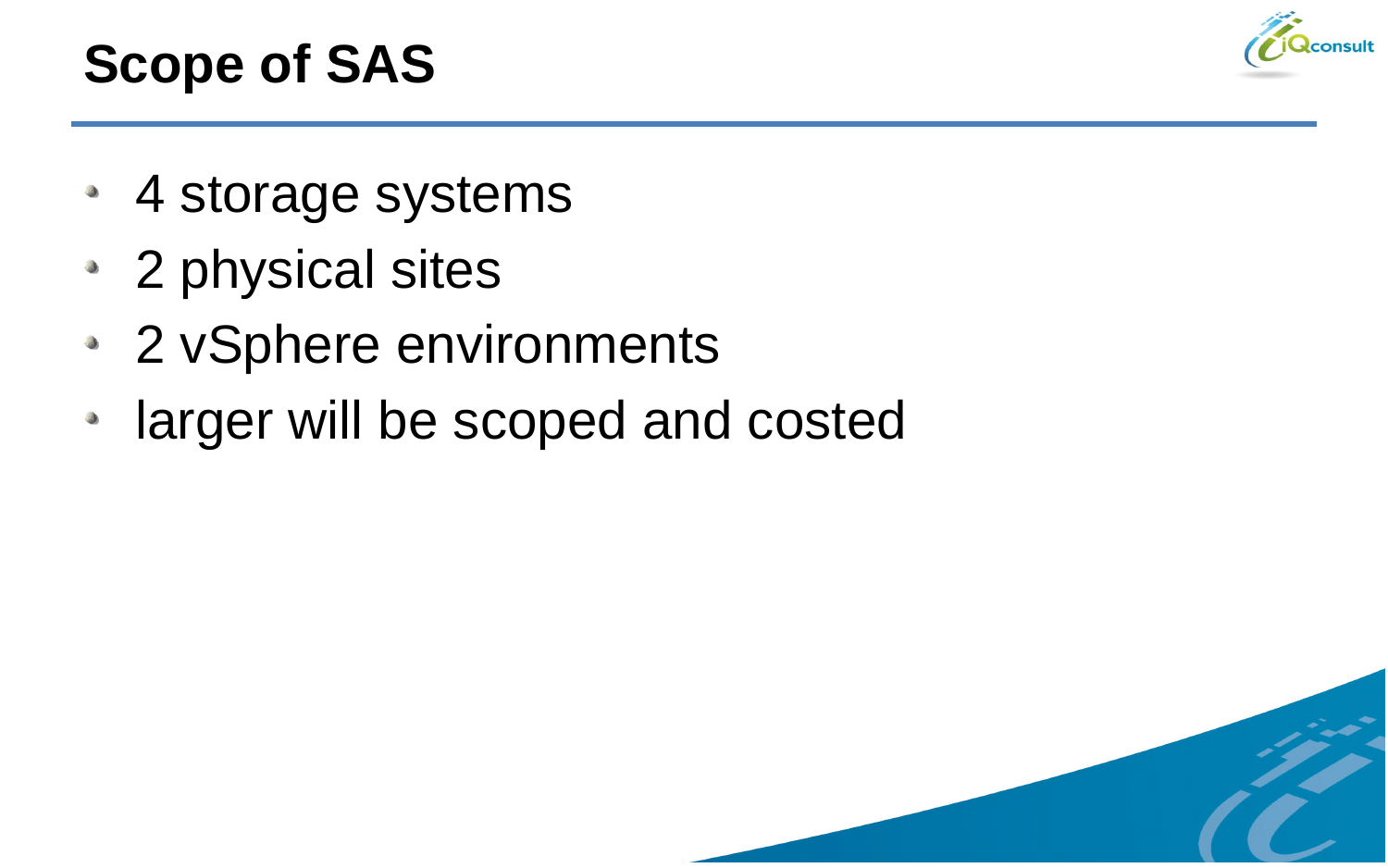

# Scope of SAS
4 storage systems
2 physical sites
2 vSphere environments
larger will be scoped and costed